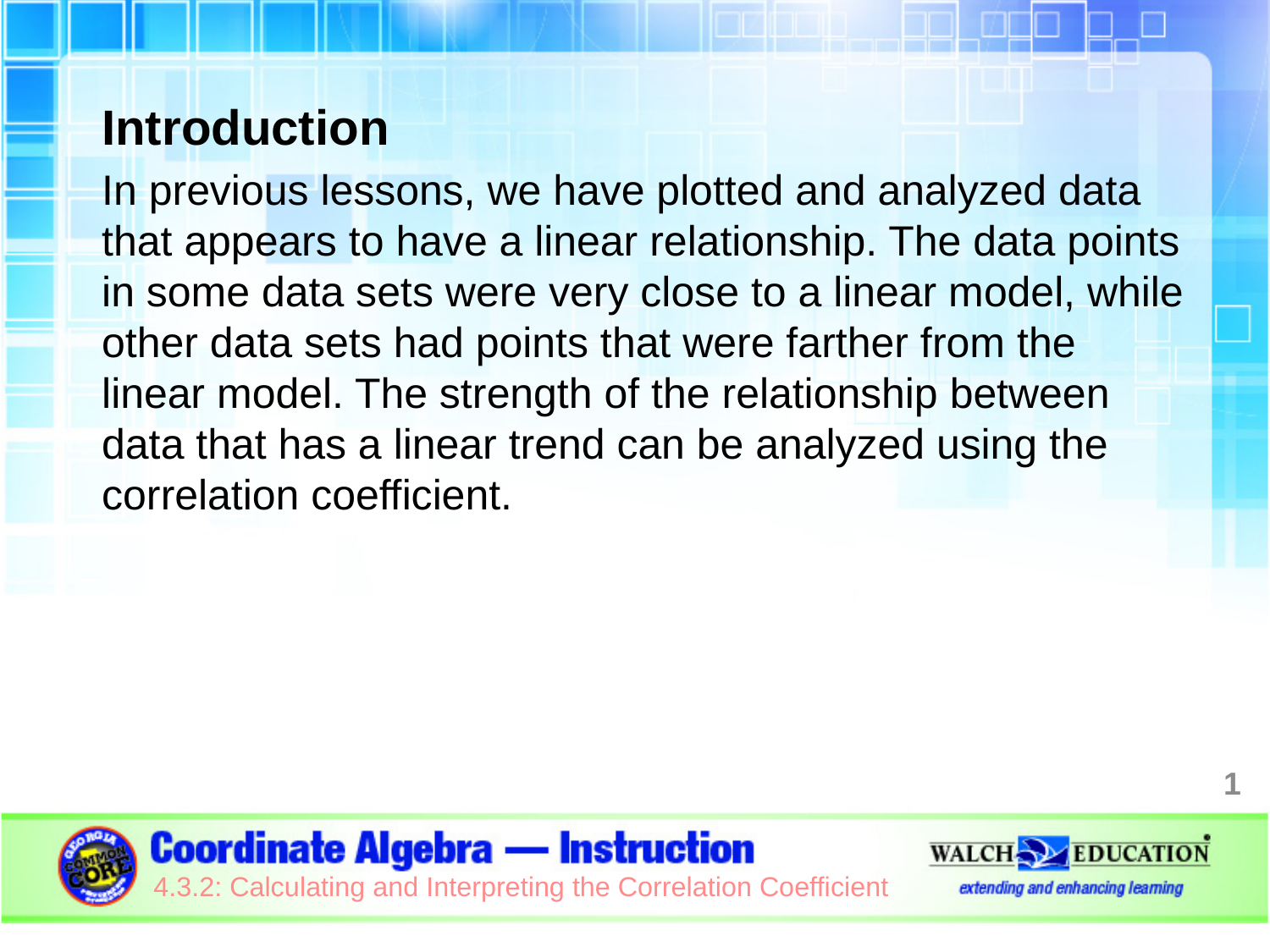

Introduction
In previous lessons, we have plotted and analyzed data that appears to have a linear relationship. The data points in some data sets were very close to a linear model, while other data sets had points that were farther from the linear model. The strength of the relationship between data that has a linear trend can be analyzed using the correlation coefficient.
1
4.3.2: Calculating and Interpreting the Correlation Coefficient